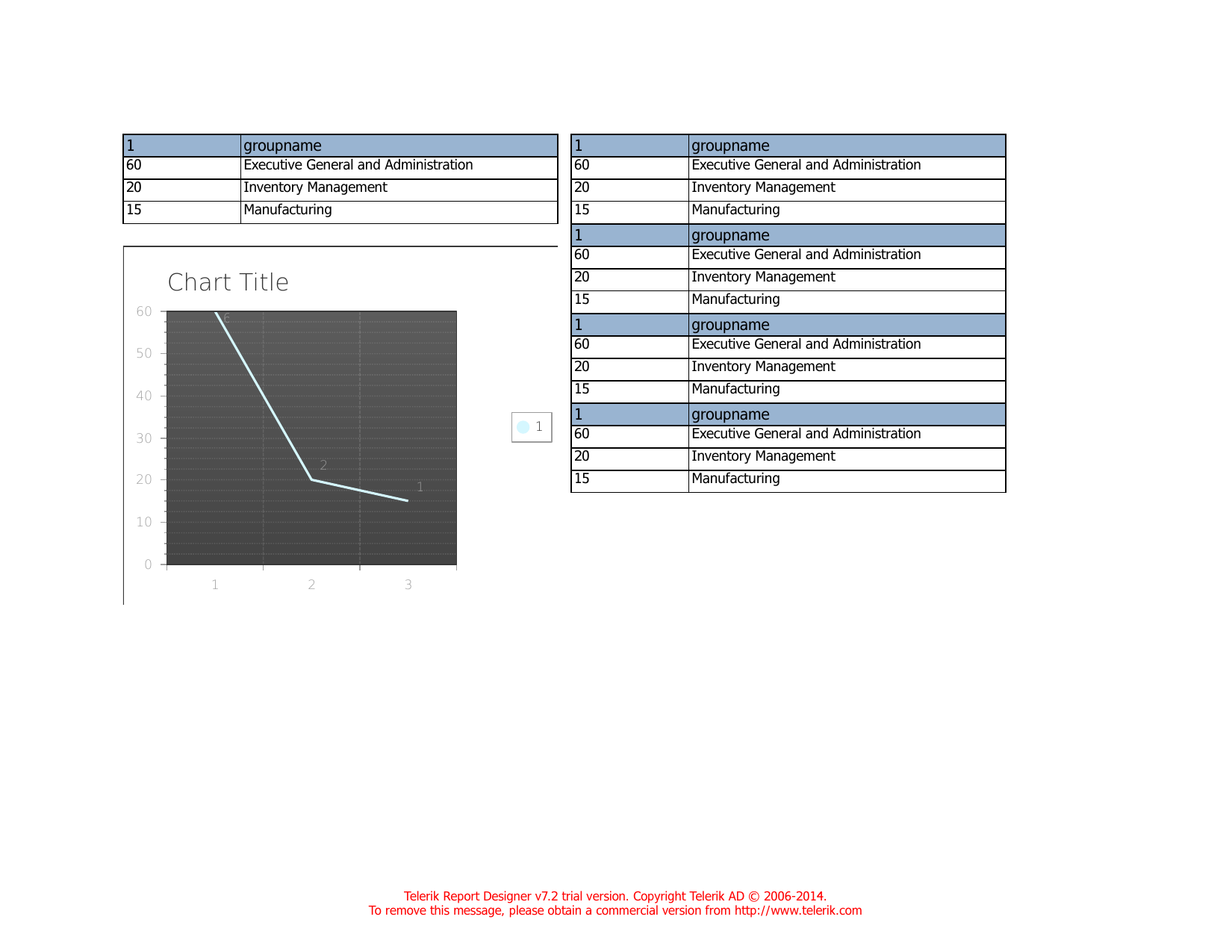

| 1 | groupname |
| --- | --- |
| 60 | Executive General and Administration |
| 20 | Inventory Management |
| 15 | Manufacturing |
| 1 | groupname |
| --- | --- |
| 60 | Executive General and Administration |
| 20 | Inventory Management |
| 15 | Manufacturing |
| 1 | groupname |
| --- | --- |
| 60 | Executive General and Administration |
| 20 | Inventory Management |
| 15 | Manufacturing |

| 1 | groupname |
| --- | --- |
| 60 | Executive General and Administration |
| 20 | Inventory Management |
| 15 | Manufacturing |
| 1 | groupname |
| --- | --- |
| 60 | Executive General and Administration |
| 20 | Inventory Management |
| 15 | Manufacturing |
Telerik Report Designer v7.2 trial version. Copyright Telerik AD © 2006-2014.
To remove this message, please obtain a commercial version from http://www.telerik.com